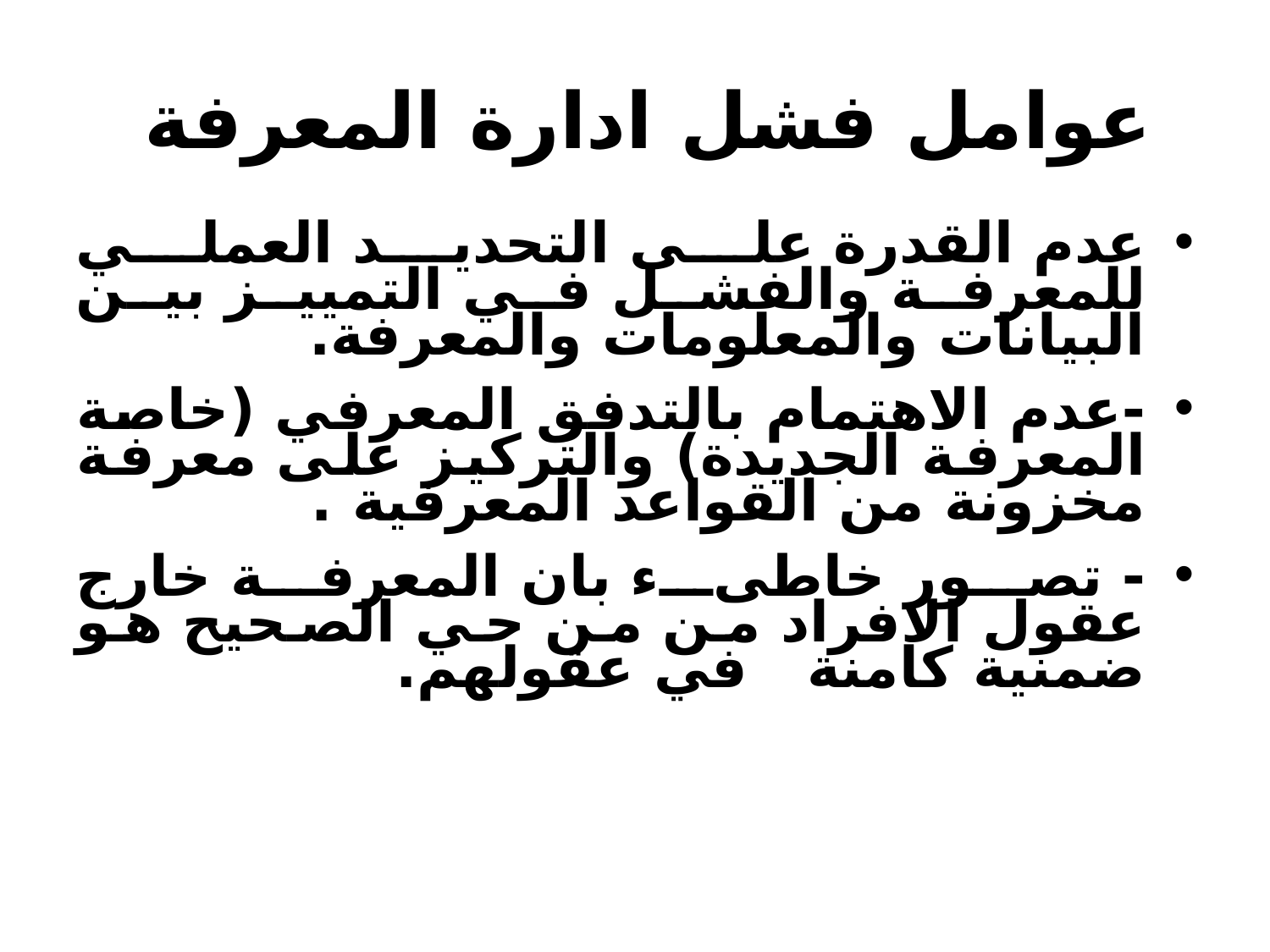

# عوامل فشل ادارة المعرفة
عدم القدرة على التحديد العملي للمعرفة والفشل في التمييز بين البيانات والمعلومات والمعرفة.
-عدم الاهتمام بالتدفق المعرفي (خاصة المعرفة الجديدة) والتركيز على معرفة مخزونة من القواعد المعرفية .
- تصور خاطىء بان المعرفة خارج عقول الافراد من من حي الصحيح هو ضمنية كامنة   في عقولهم.